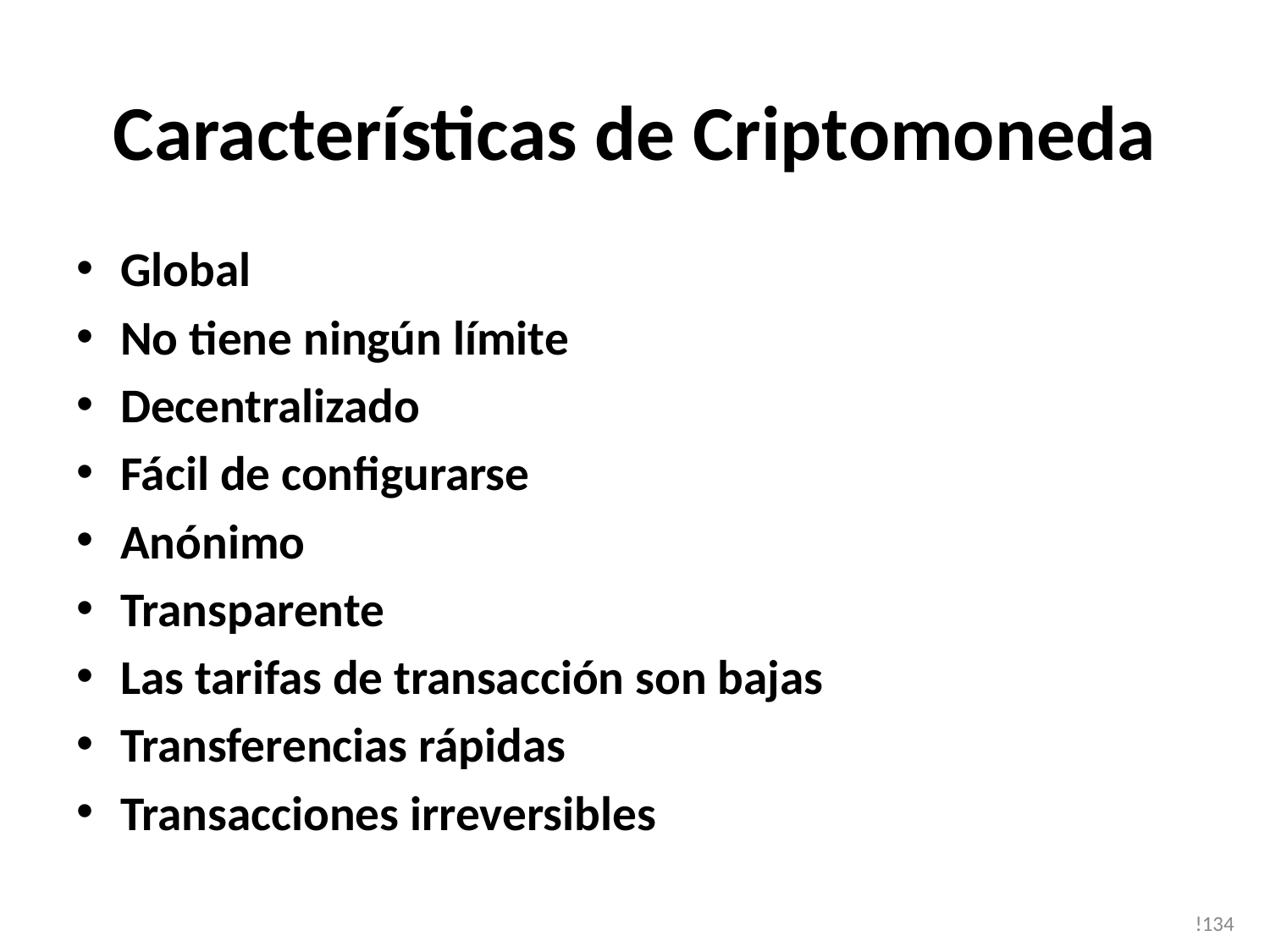

# Características de Criptomoneda
Global
No tiene ningún límite
Decentralizado
Fácil de configurarse
Anónimo
Transparente
Las tarifas de transacción son bajas
Transferencias rápidas
Transacciones irreversibles

!134